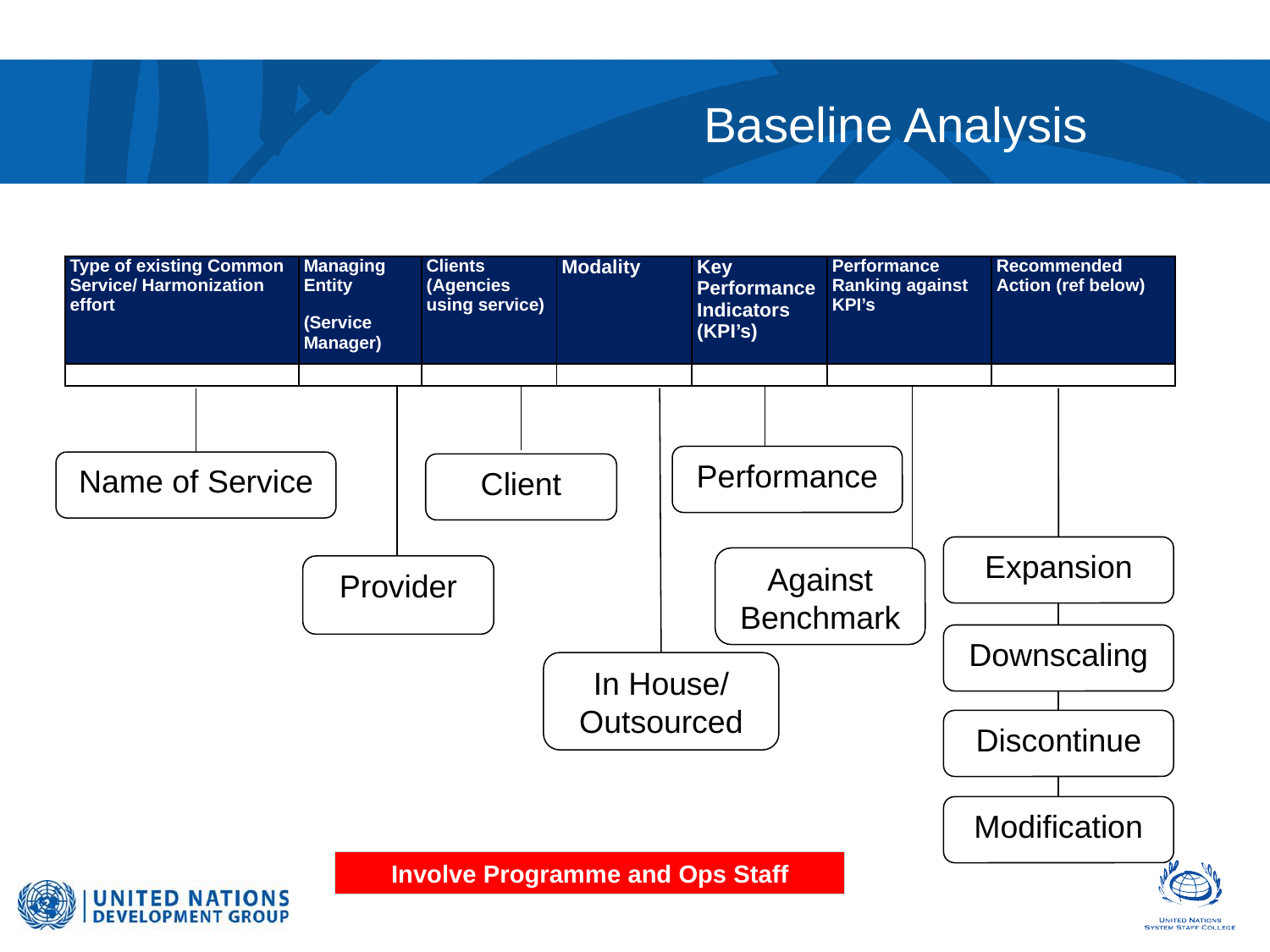

# Baseline Analysis
| Type of existing Common Service/ Harmonization effort | Managing Entity (Service Manager) | Clients (Agencies using service) | Modality | Key Performance Indicators (KPI’s) | Performance Ranking against KPI’s | Recommended Action (ref below) |
| --- | --- | --- | --- | --- | --- | --- |
|  |  |  |  |  |  |  |
Performance
Name of Service
Client
Expansion
Against Benchmark
Provider
Downscaling
Discontinue
Modification
In House/ Outsourced
Involve Programme and Ops Staff